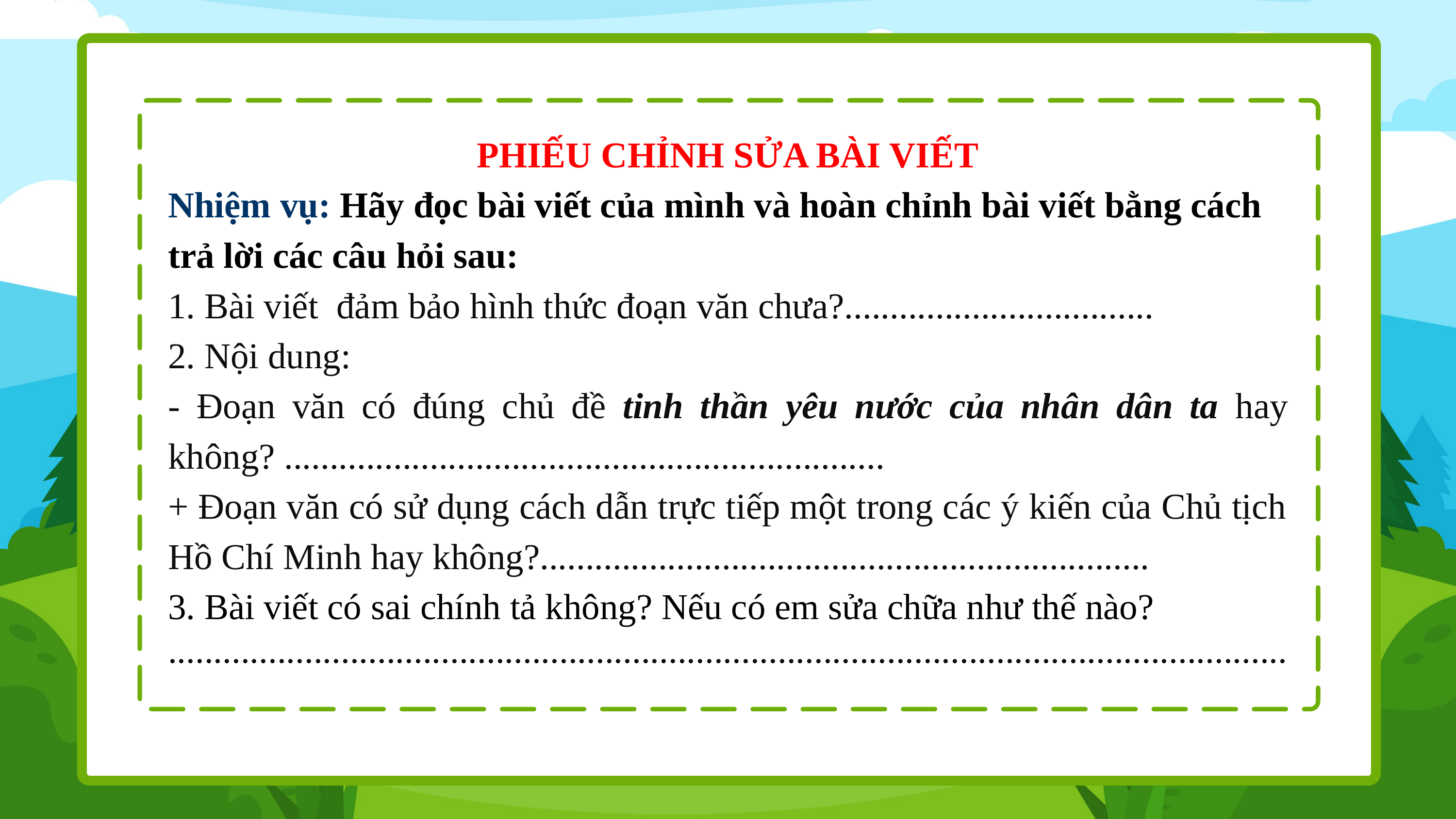

PHIẾU CHỈNH SỬA BÀI VIẾT
Nhiệm vụ: Hãy đọc bài viết của mình và hoàn chỉnh bài viết bằng cách trả lời các câu hỏi sau:
1. Bài viết  đảm bảo hình thức đoạn văn chưa?..................................
2. Nội dung:
- Đoạn văn có đúng chủ đề tinh thần yêu nước của nhân dân ta hay không? ..................................................................
+ Đoạn văn có sử dụng cách dẫn trực tiếp một trong các ý kiến của Chủ tịch Hồ Chí Minh hay không?...................................................................
3. Bài viết có sai chính tả không? Nếu có em sửa chữa như thế nào?
...........................................................................................................................